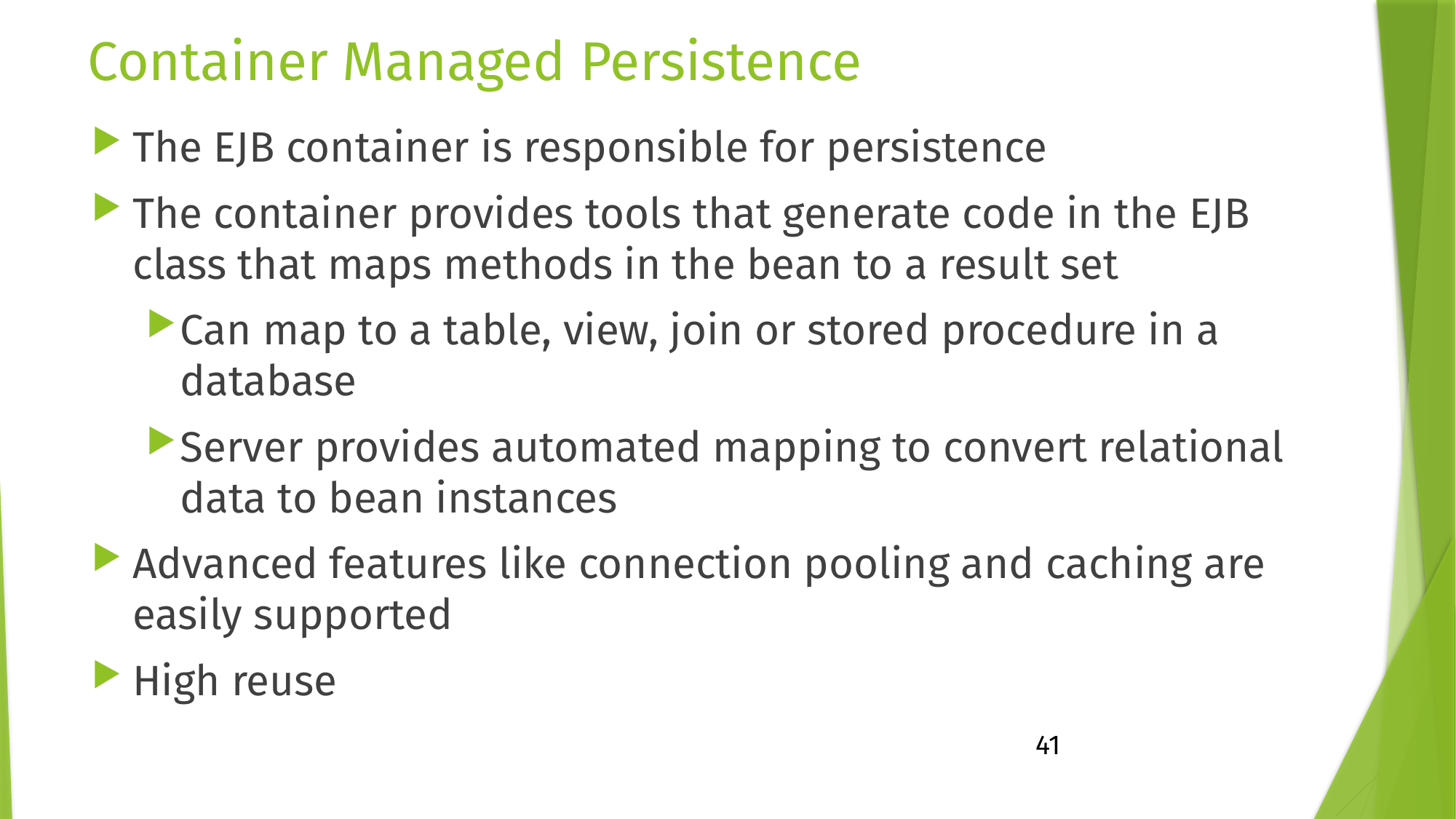

# Container Managed Persistence
The EJB container is responsible for persistence
The container provides tools that generate code in the EJB class that maps methods in the bean to a result set
Can map to a table, view, join or stored procedure in a database
Server provides automated mapping to convert relational data to bean instances
Advanced features like connection pooling and caching are easily supported
High reuse
41